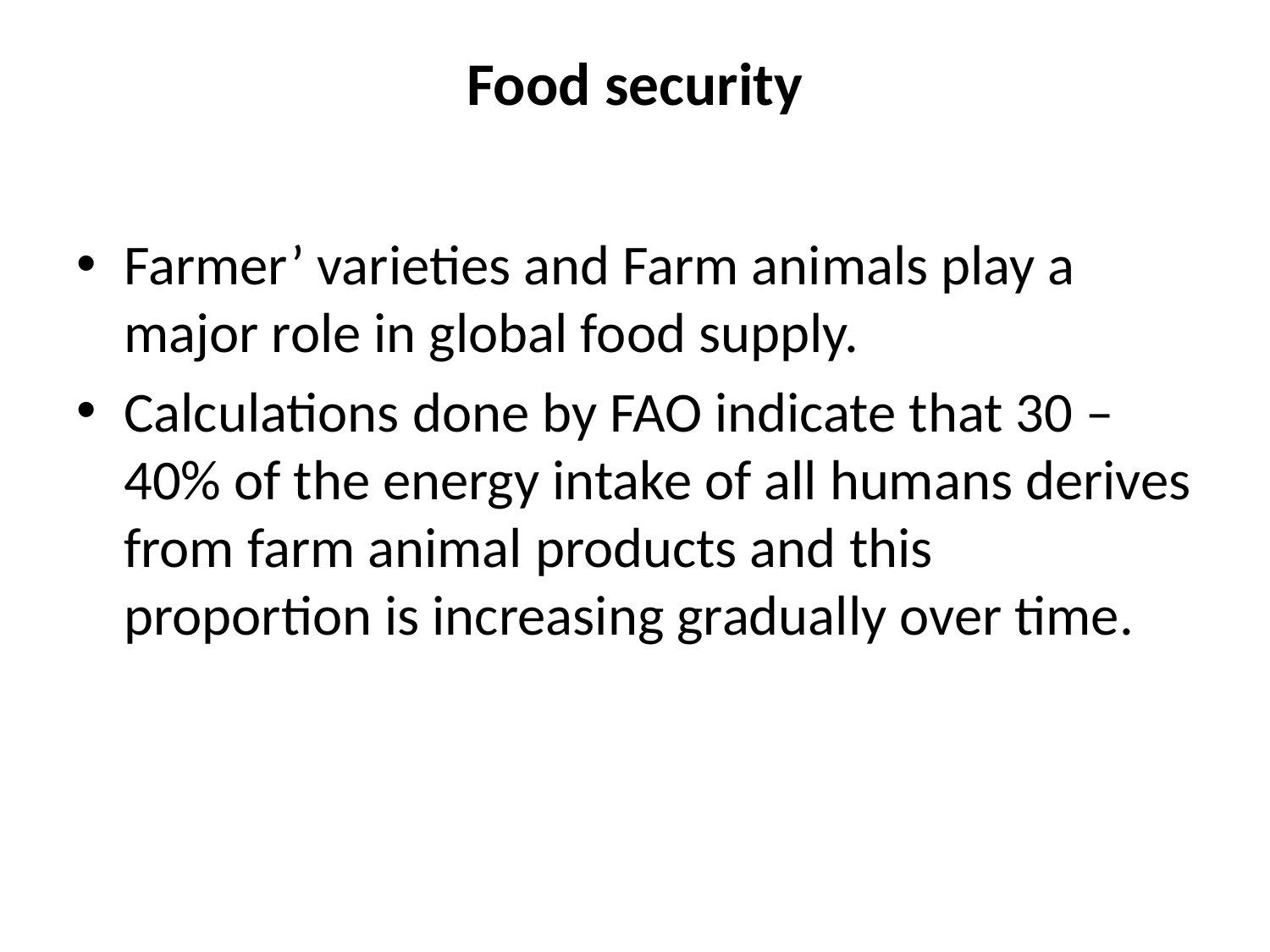

# Food security
Farmer’ varieties and Farm animals play a major role in global food supply.
Calculations done by FAO indicate that 30 – 40% of the energy intake of all humans derives from farm animal products and this proportion is increasing gradually over time.